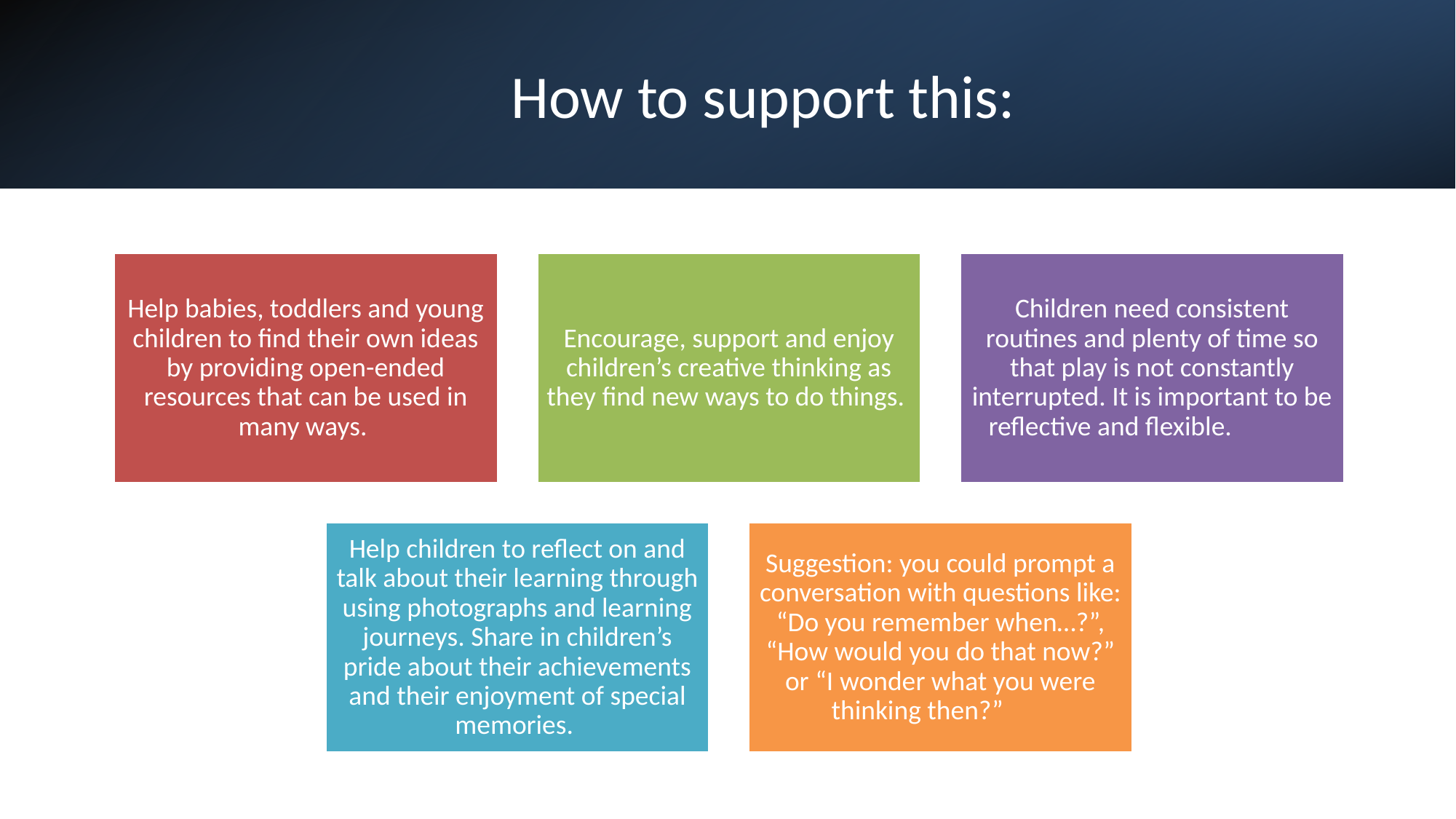

# How to support this:
Help babies, toddlers and young children to find their own ideas by providing open-ended resources that can be used in many ways.
Encourage, support and enjoy children’s creative thinking as they find new ways to do things.
Children need consistent routines and plenty of time so that play is not constantly interrupted. It is important to be reflective and flexible.
Help children to reflect on and talk about their learning through using photographs and learning journeys. Share in children’s pride about their achievements and their enjoyment of special memories.
Suggestion: you could prompt a conversation with questions like: “Do you remember when…?”, “How would you do that now?” or “I wonder what you were thinking then?”